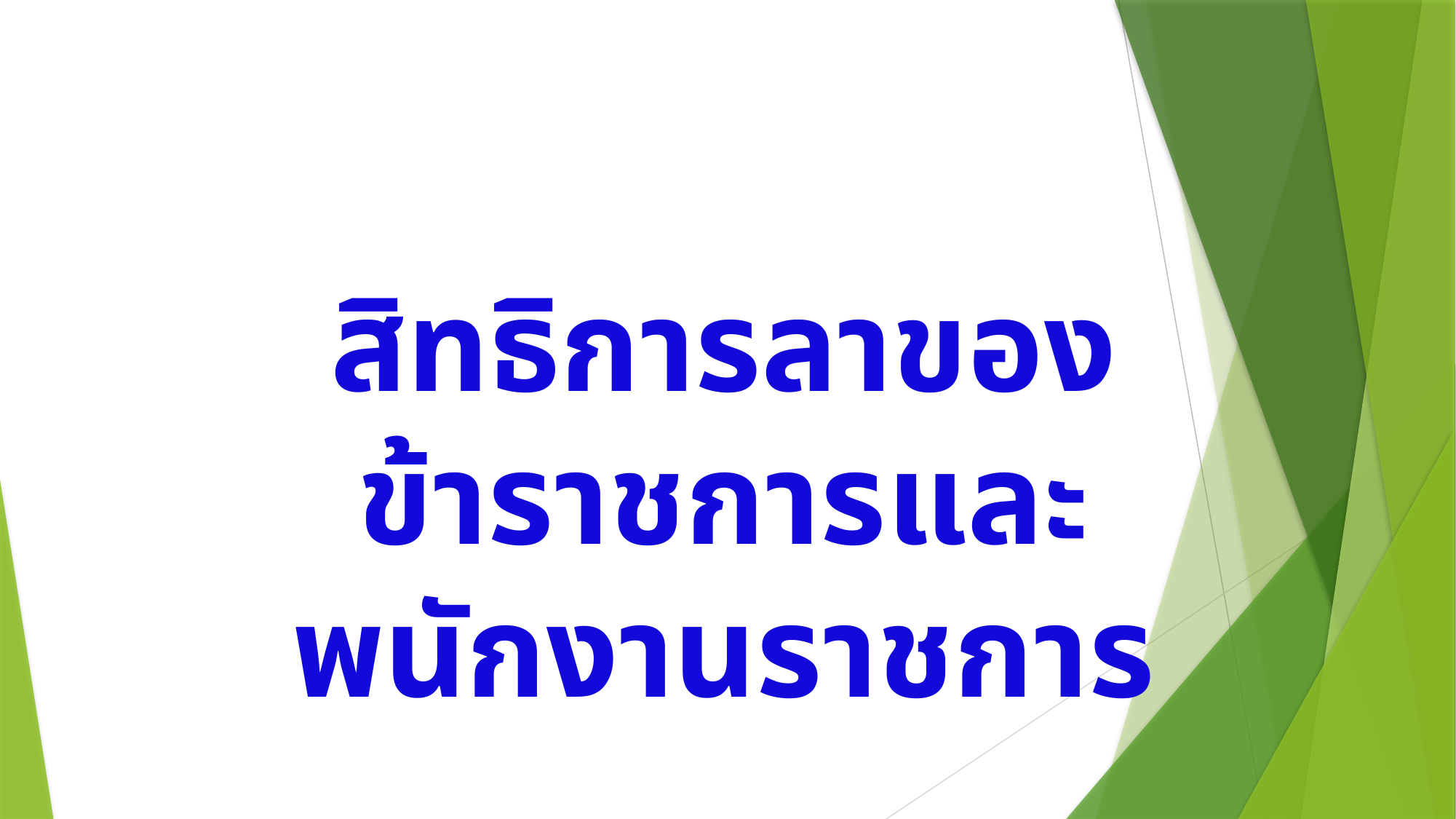

สิทธิการลาของข้าราชการและพนักงานราชการ